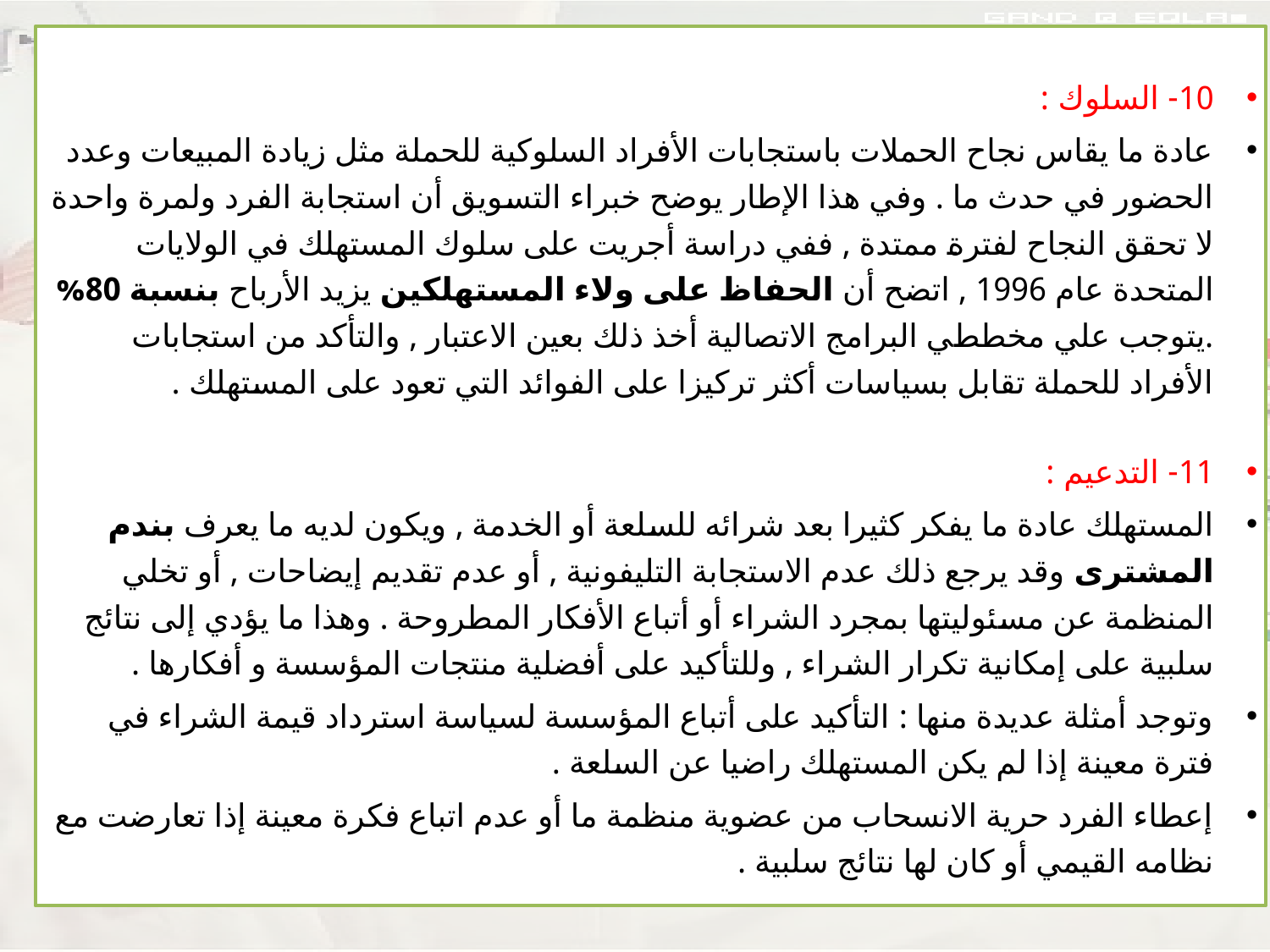

10- السلوك :
عادة ما يقاس نجاح الحملات باستجابات الأفراد السلوكية للحملة مثل زيادة المبيعات وعدد الحضور في حدث ما . وفي هذا الإطار يوضح خبراء التسويق أن استجابة الفرد ولمرة واحدة لا تحقق النجاح لفترة ممتدة , ففي دراسة أجريت على سلوك المستهلك في الولايات المتحدة عام 1996 , اتضح أن الحفاظ على ولاء المستهلكين يزيد الأرباح بنسبة 80% .يتوجب علي مخططي البرامج الاتصالية أخذ ذلك بعين الاعتبار , والتأكد من استجابات الأفراد للحملة تقابل بسياسات أكثر تركيزا على الفوائد التي تعود على المستهلك .

11- التدعيم :
المستهلك عادة ما يفكر كثيرا بعد شرائه للسلعة أو الخدمة , ويكون لديه ما يعرف بندم المشترى وقد يرجع ذلك عدم الاستجابة التليفونية , أو عدم تقديم إيضاحات , أو تخلي المنظمة عن مسئوليتها بمجرد الشراء أو أتباع الأفكار المطروحة . وهذا ما يؤدي إلى نتائج سلبية على إمكانية تكرار الشراء , وللتأكيد على أفضلية منتجات المؤسسة و أفكارها .
وتوجد أمثلة عديدة منها : التأكيد على أتباع المؤسسة لسياسة استرداد قيمة الشراء في فترة معينة إذا لم يكن المستهلك راضيا عن السلعة .
إعطاء الفرد حرية الانسحاب من عضوية منظمة ما أو عدم اتباع فكرة معينة إذا تعارضت مع نظامه القيمي أو كان لها نتائج سلبية .